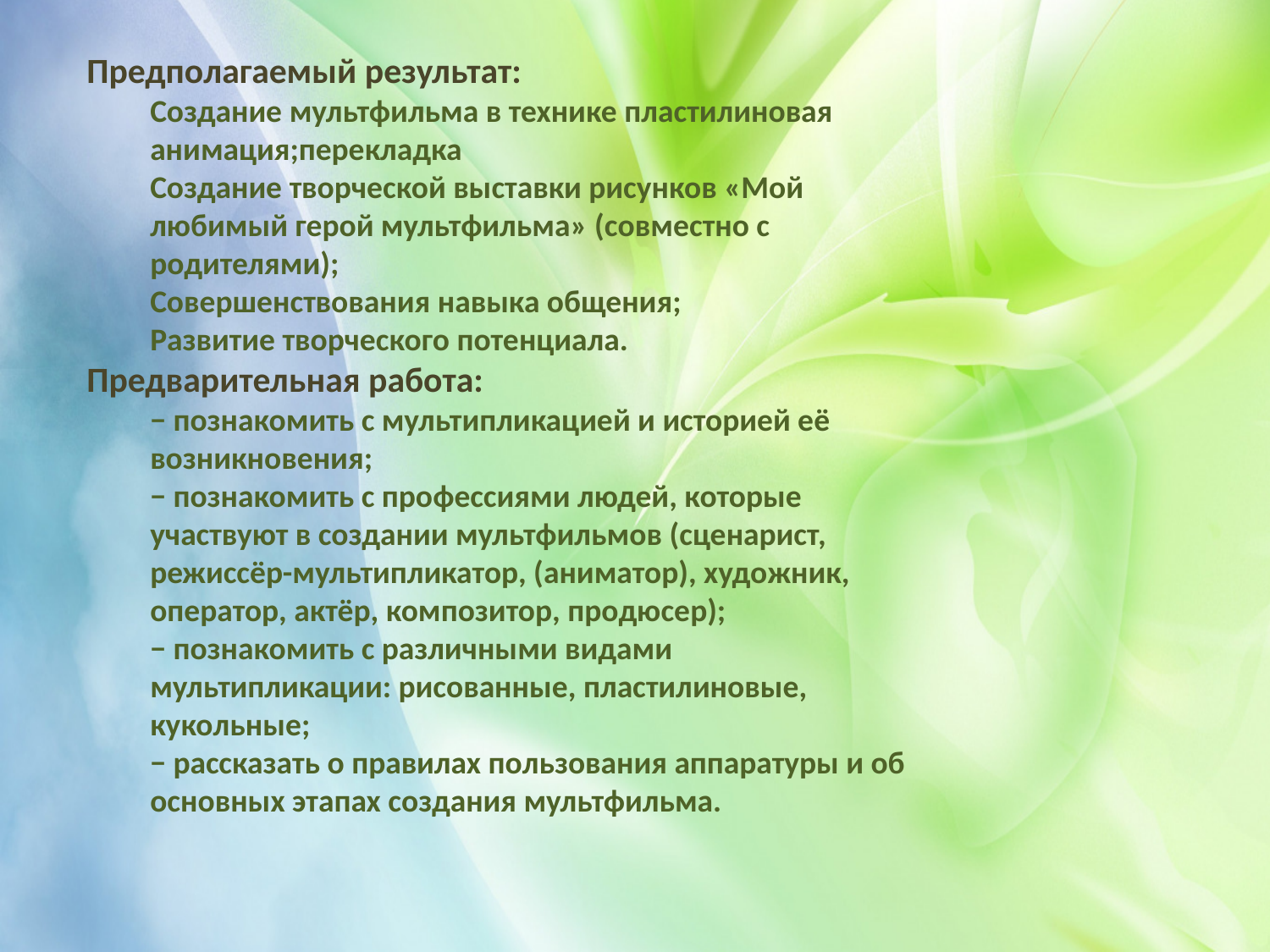

Предполагаемый результат:
Создание мультфильма в технике пластилиновая анимация;перекладка
Создание творческой выставки рисунков «Мой любимый герой мультфильма» (совместно с родителями);
Совершенствования навыка общения;
Развитие творческого потенциала.
Предварительная работа:
− познакомить с мультипликацией и историей её возникновения;
− познакомить с профессиями людей, которые участвуют в создании мультфильмов (сценарист, режиссёр-мультипликатор, (аниматор), художник, оператор, актёр, композитор, продюсер);
− познакомить с различными видами мультипликации: рисованные, пластилиновые, кукольные;
− рассказать о правилах пользования аппаратуры и об основных этапах создания мультфильма.